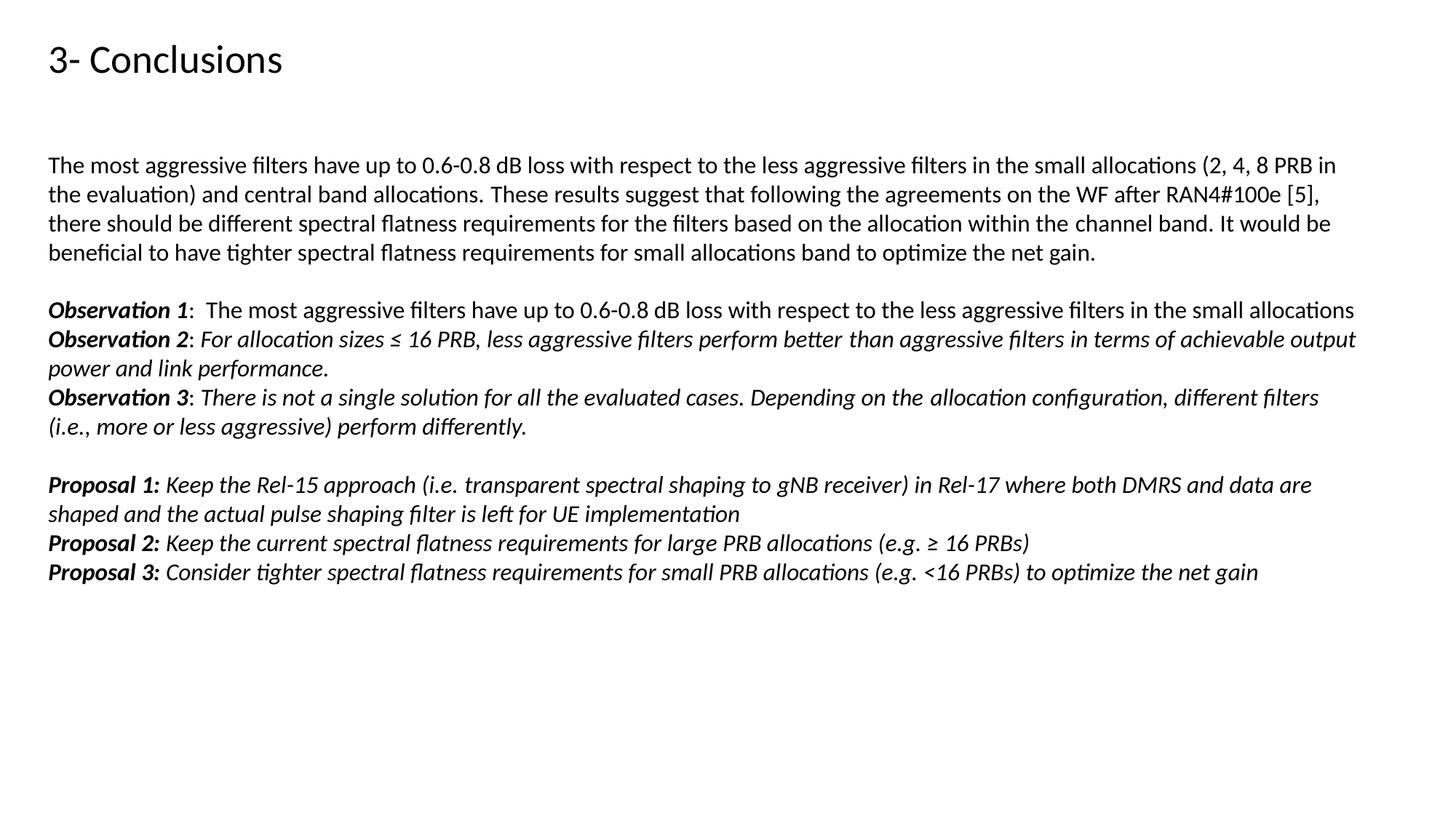

# 3- Conclusions
The most aggressive filters have up to 0.6-0.8 dB loss with respect to the less aggressive filters in the small allocations (2, 4, 8 PRB in the evaluation) and central band allocations. These results suggest that following the agreements on the WF after RAN4#100e [5], there should be different spectral flatness requirements for the filters based on the allocation within the channel band. It would be beneficial to have tighter spectral flatness requirements for small allocations band to optimize the net gain.

Observation 1:  The most aggressive filters have up to 0.6-0.8 dB loss with respect to the less aggressive filters in the small allocations Observation 2: For allocation sizes ≤ 16 PRB, less aggressive filters perform better than aggressive filters in terms of achievable output power and link performance.
Observation 3: There is not a single solution for all the evaluated cases. Depending on the allocation configuration, different filters (i.e., more or less aggressive) perform differently.

Proposal 1: Keep the Rel-15 approach (i.e. transparent spectral shaping to gNB receiver) in Rel-17 where both DMRS and data are shaped and the actual pulse shaping filter is left for UE implementation
Proposal 2: Keep the current spectral flatness requirements for large PRB allocations (e.g. ≥ 16 PRBs)
Proposal 3: Consider tighter spectral flatness requirements for small PRB allocations (e.g. <16 PRBs) to optimize the net gain